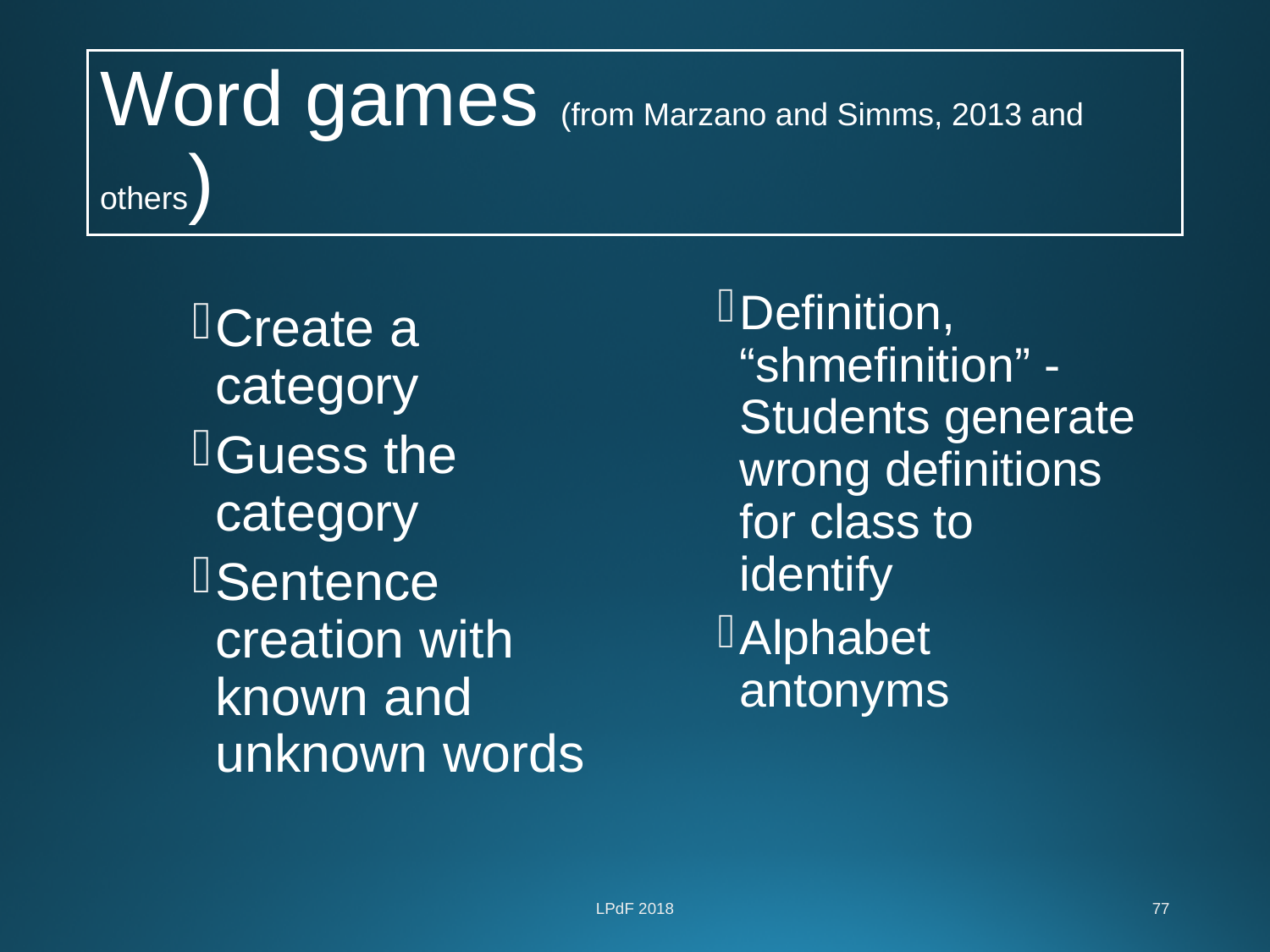

# Word games (from Marzano and Simms, 2013 and others)

Definition, “shmefinition” - Students generate wrong definitions for class to identify
Alphabet antonyms

Create a category
Guess the category
Sentence creation with known and unknown words

LPdF 2018
77